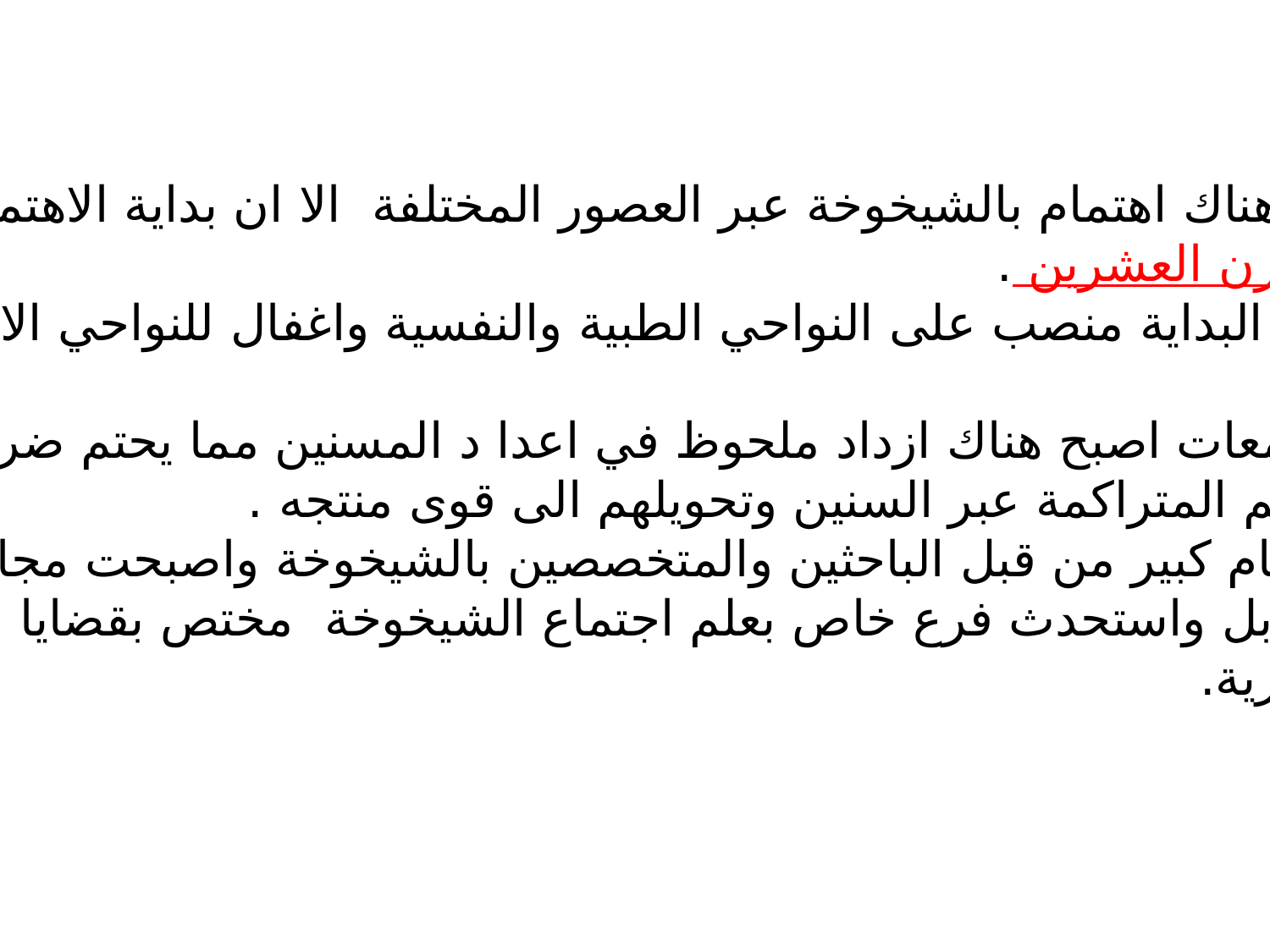

بالرغم من ان هناك اهتمام بالشيخوخة عبر العصور المختلفة  الا ان بداية الاهتمام بشكل علمي
يعود الى بداية القرن العشرين .
كان التركيز في البداية منصب على النواحي الطبية والنفسية واغفال للنواحي الاجتماعية
والاقتصادية .
مع تطور المجتمعات اصبح هناك ازداد ملحوظ في اعدا د المسنين مما يحتم ضرورة الاستفادة
منهم  ومن خبراتهم المتراكمة عبر السنين وتحويلهم الى قوى منتجه .
اصبح هناك اهتمام كبير من قبل الباحثين والمتخصصين بالشيخوخة واصبحت مجالا خصبا
للبحث والدراسة  بل واستحدث فرع خاص بعلم اجتماع الشيخوخة  مختص بقضايا ومشكلات
هذه المرحلة العمرية.